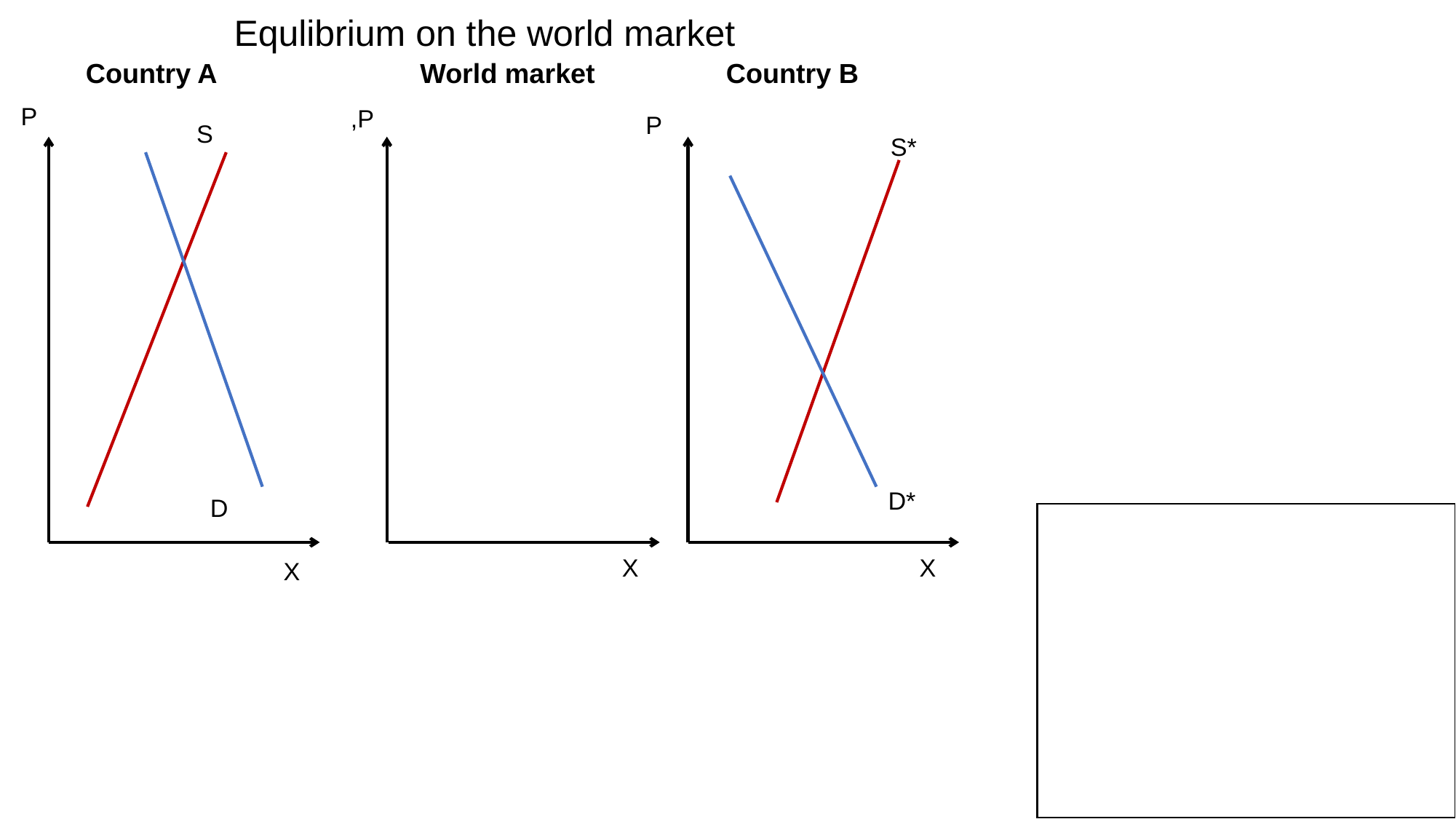

Equlibrium on the world market
World market
Country B
S*
D*
Country A
P
S
D
         X
,P
P

         X
           X